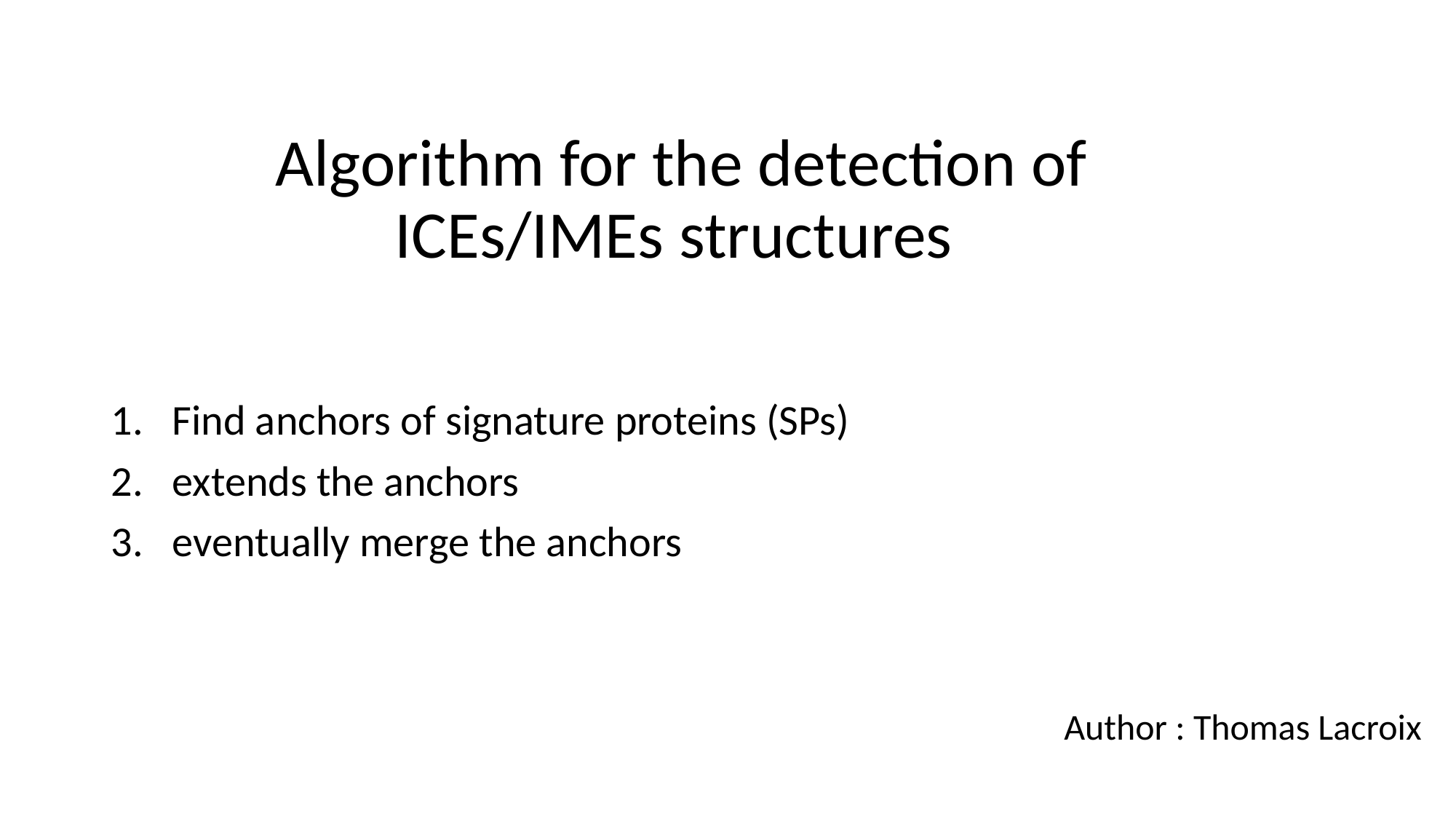

# Algorithm for the detection of ICEs/IMEs structures
Find anchors of signature proteins (SPs)
extends the anchors
eventually merge the anchors
Author : Thomas Lacroix